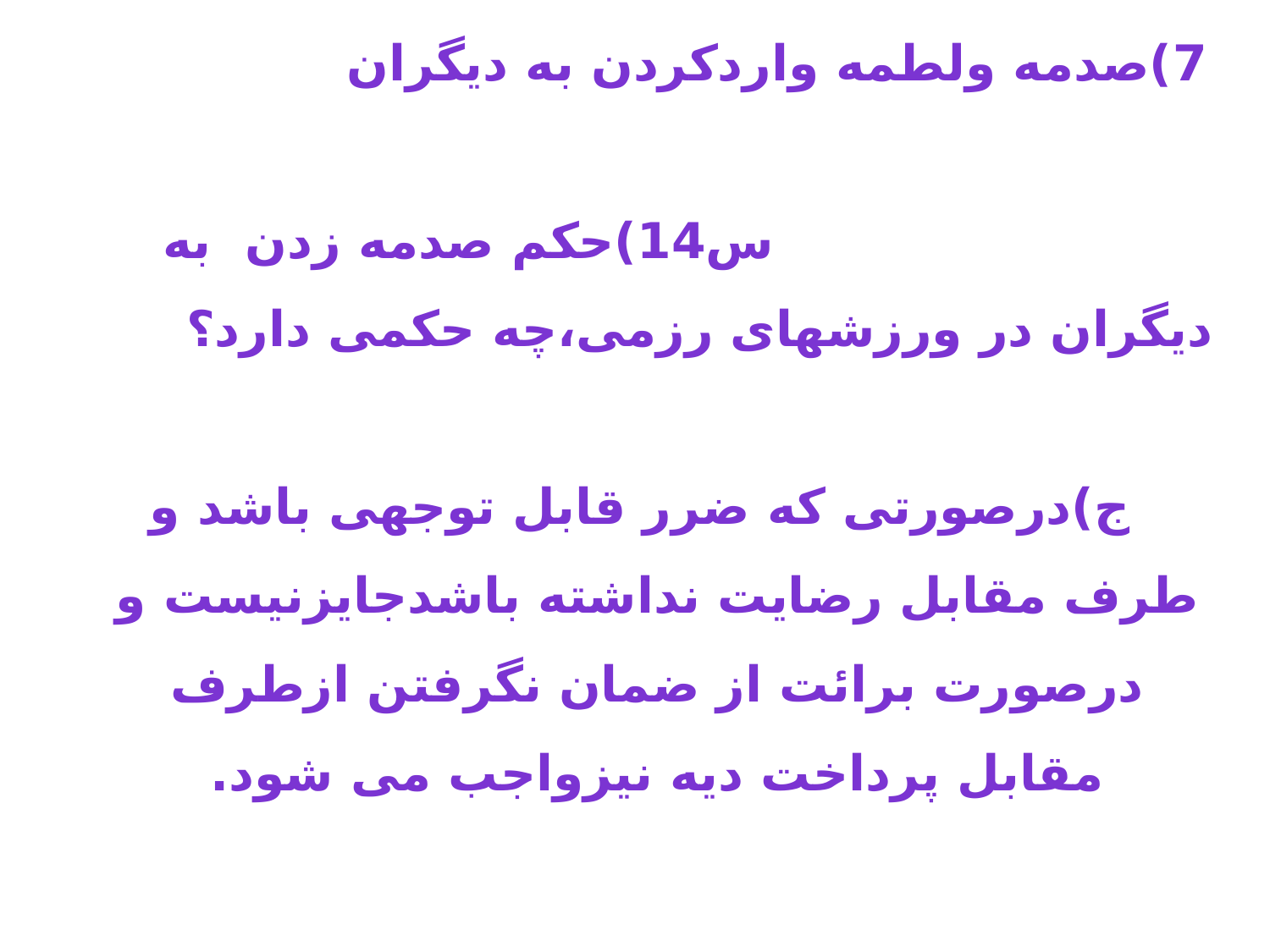

# 7)صدمه ولطمه واردکردن به دیگران                                                                                                       س14)حکم صدمه زدن  به دیگران در ورزشهای رزمی،چه حکمی دارد؟ ج)درصورتی که ضرر قابل توجهی باشد و طرف مقابل رضایت نداشته باشدجایزنیست و درصورت برائت از ضمان نگرفتن ازطرف مقابل پرداخت دیه نیزواجب می شود.